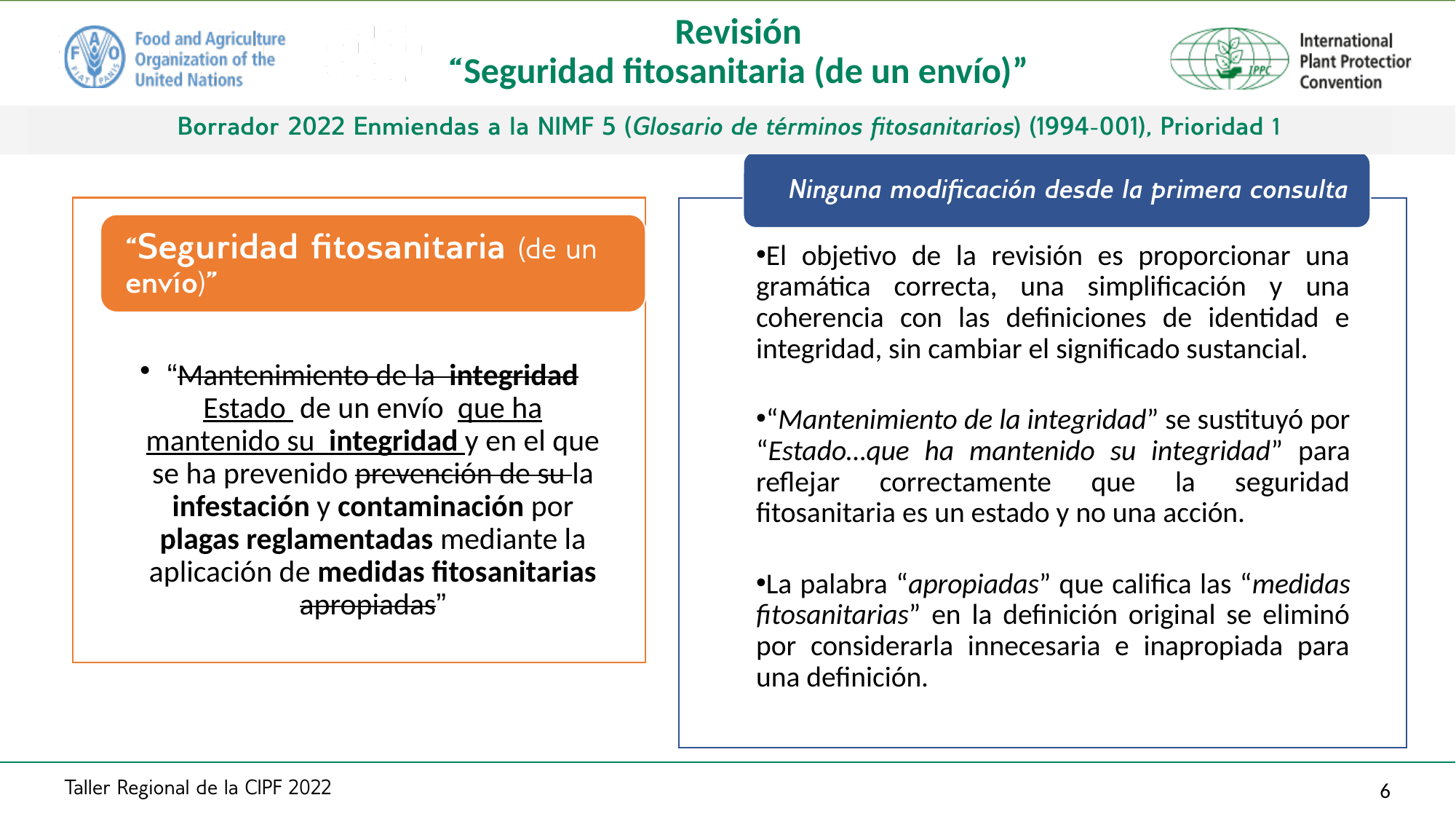

# Revisión “Seguridad fitosanitaria (de un envío)”
Borrador 2022 Enmiendas a la NIMF 5 (Glosario de términos fitosanitarios) (1994-001), Prioridad 1
El objetivo de la revisión es proporcionar una gramática correcta, una simplificación y una coherencia con las definiciones de identidad e integridad, sin cambiar el significado sustancial.

“Mantenimiento de la integridad” se sustituyó por “Estado…que ha mantenido su integridad” para reflejar correctamente que la seguridad fitosanitaria es un estado y no una acción.

La palabra “apropiadas” que califica las “medidas fitosanitarias” en la definición original se eliminó por considerarla innecesaria e inapropiada para una definición.
Ninguna modificación desde la primera consulta
“Mantenimiento de la  integridad Estado  de un envío  que ha mantenido su  integridad y en el que se ha prevenido prevención de su la infestación y contaminación por plagas reglamentadas mediante la aplicación de medidas fitosanitarias apropiadas”
“Seguridad fitosanitaria (de un envío)”
Taller Regional de la CIPF 2022